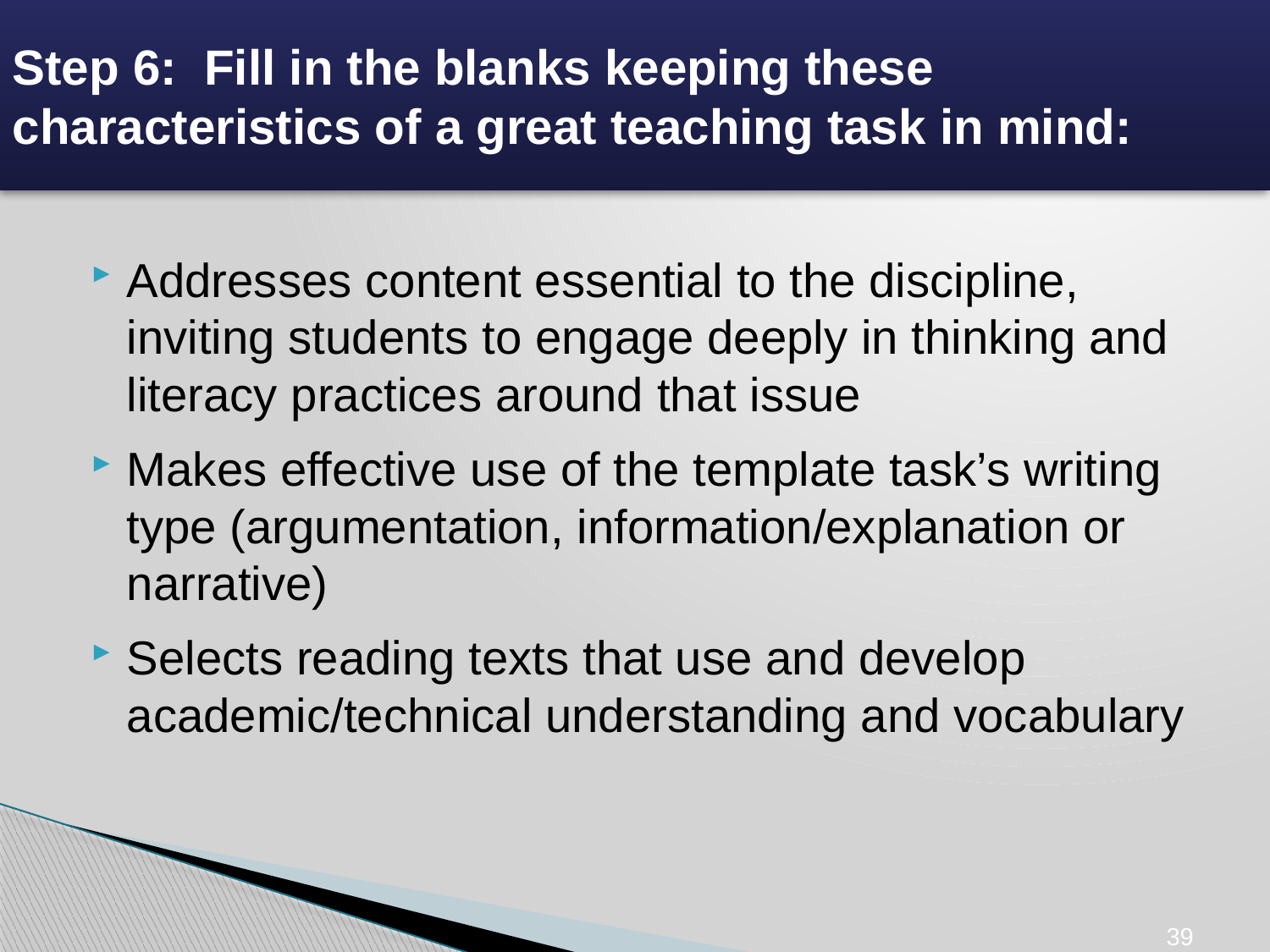

# Step 6:  Fill in the blanks keeping these characteristics of a great teaching task in mind:
Addresses content essential to the discipline, inviting students to engage deeply in thinking and literacy practices around that issue
Makes effective use of the template task’s writing type (argumentation, information/explanation or narrative)
Selects reading texts that use and develop academic/technical understanding and vocabulary

39